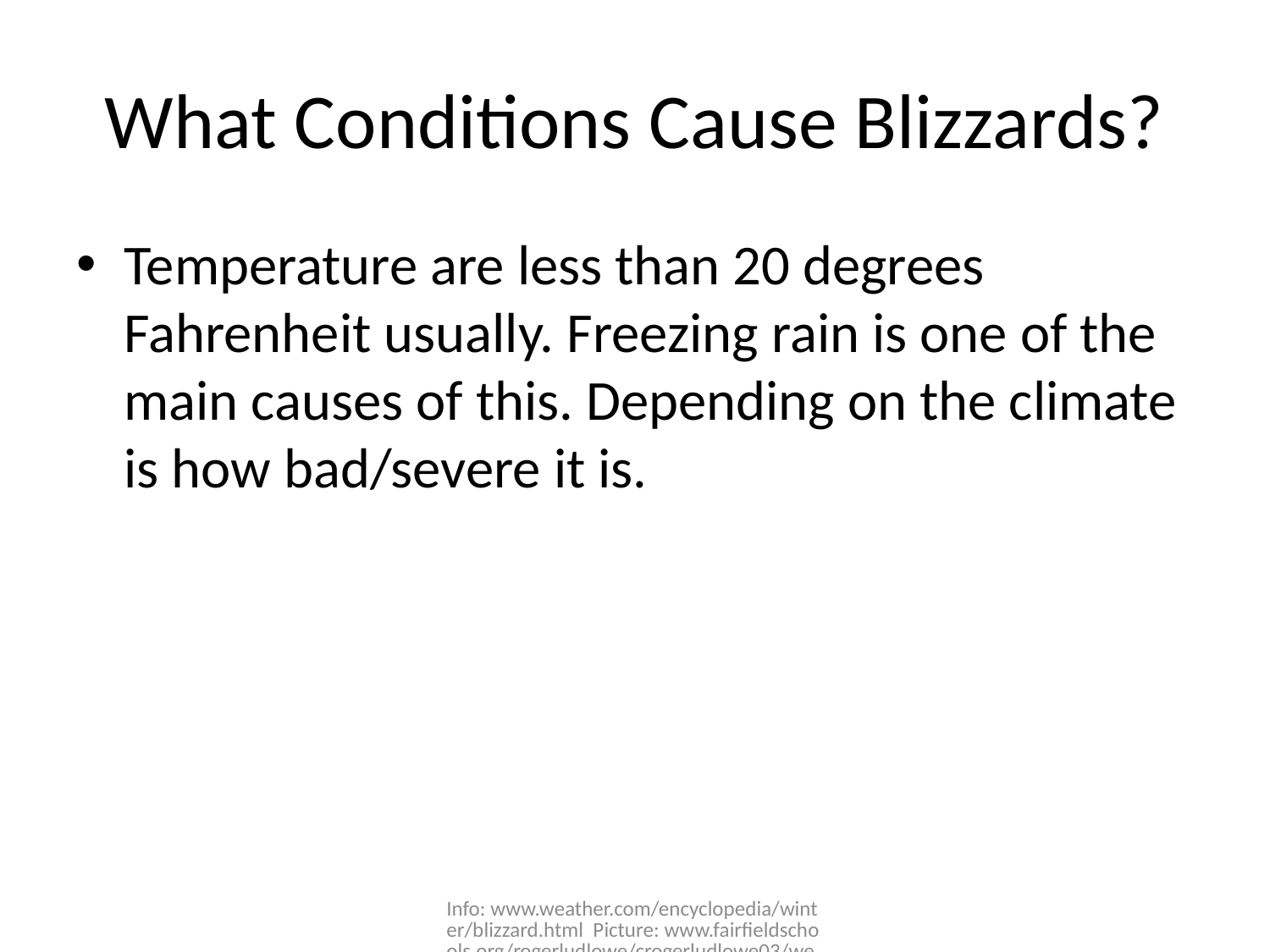

# What Conditions Cause Blizzards?
Temperature are less than 20 degrees Fahrenheit usually. Freezing rain is one of the main causes of this. Depending on the climate is how bad/severe it is.
Info: www.weather.com/encyclopedia/winter/blizzard.html  Picture: www.fairfieldschools.org/rogerludlowe/crogerludlowe03/weather/blizzards.htm